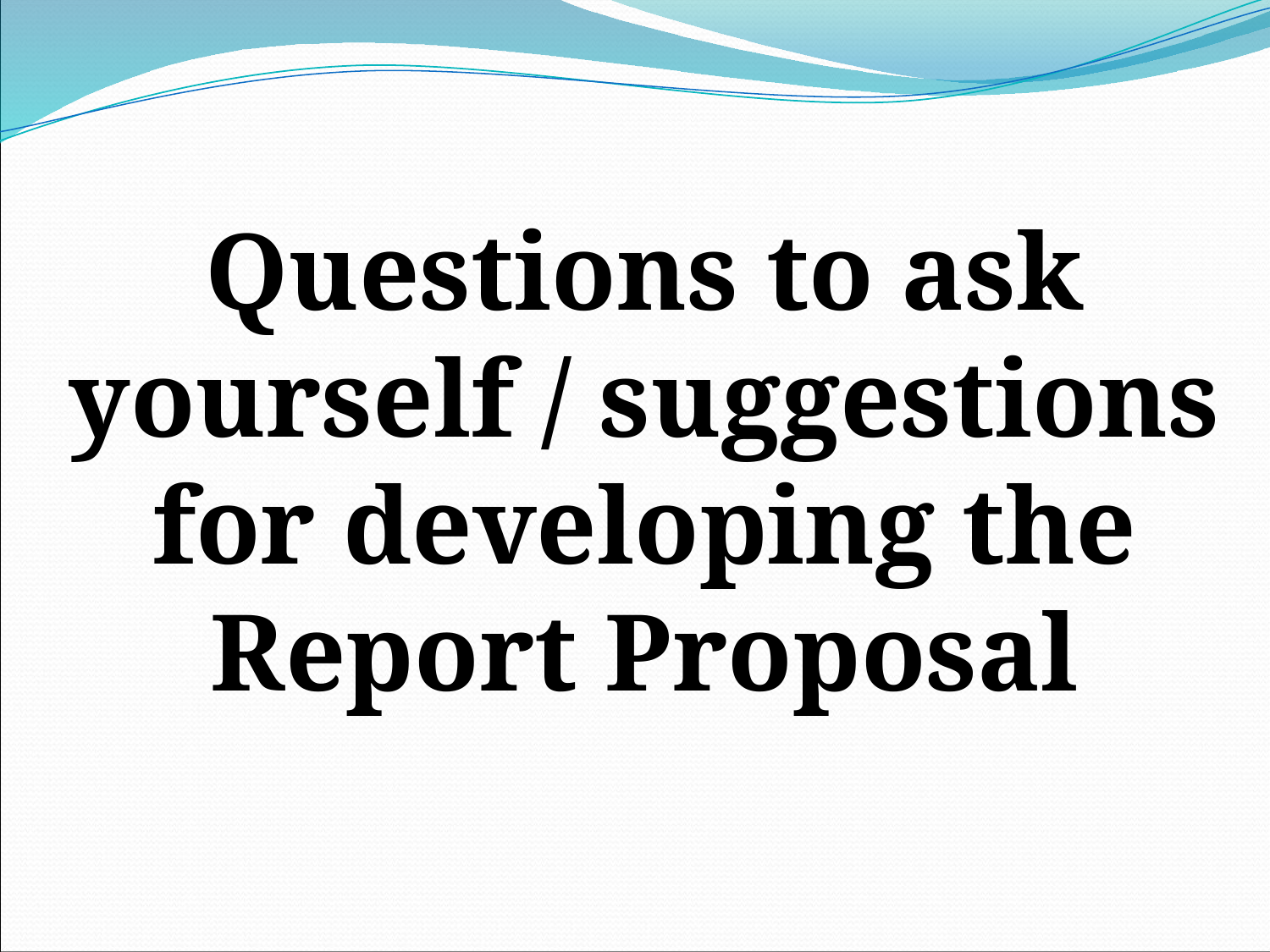

#
Questions to ask yourself / suggestions for developing the Report Proposal